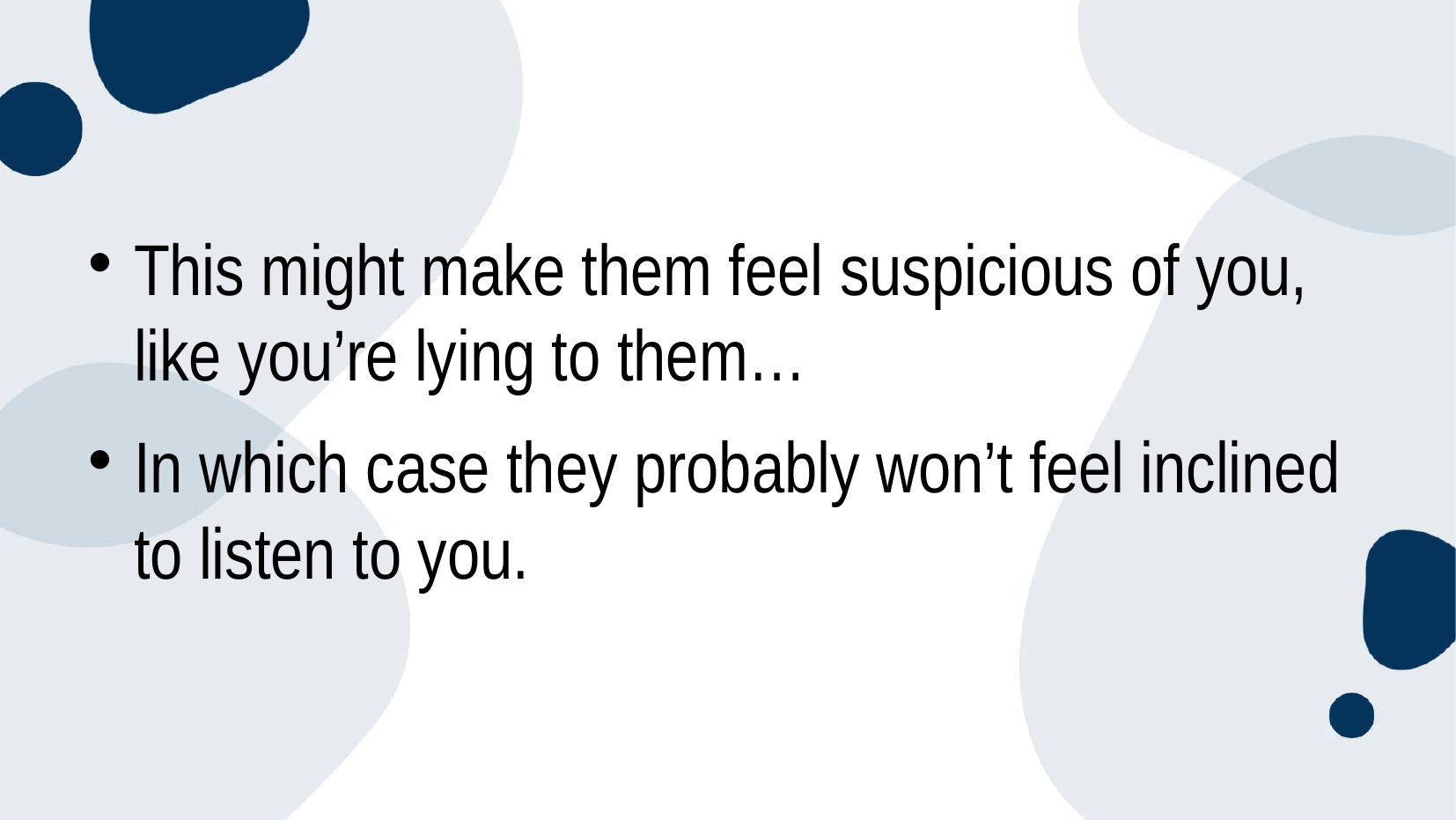

#
This might make them feel suspicious of you, like you’re lying to them…
In which case they probably won’t feel inclined to listen to you.